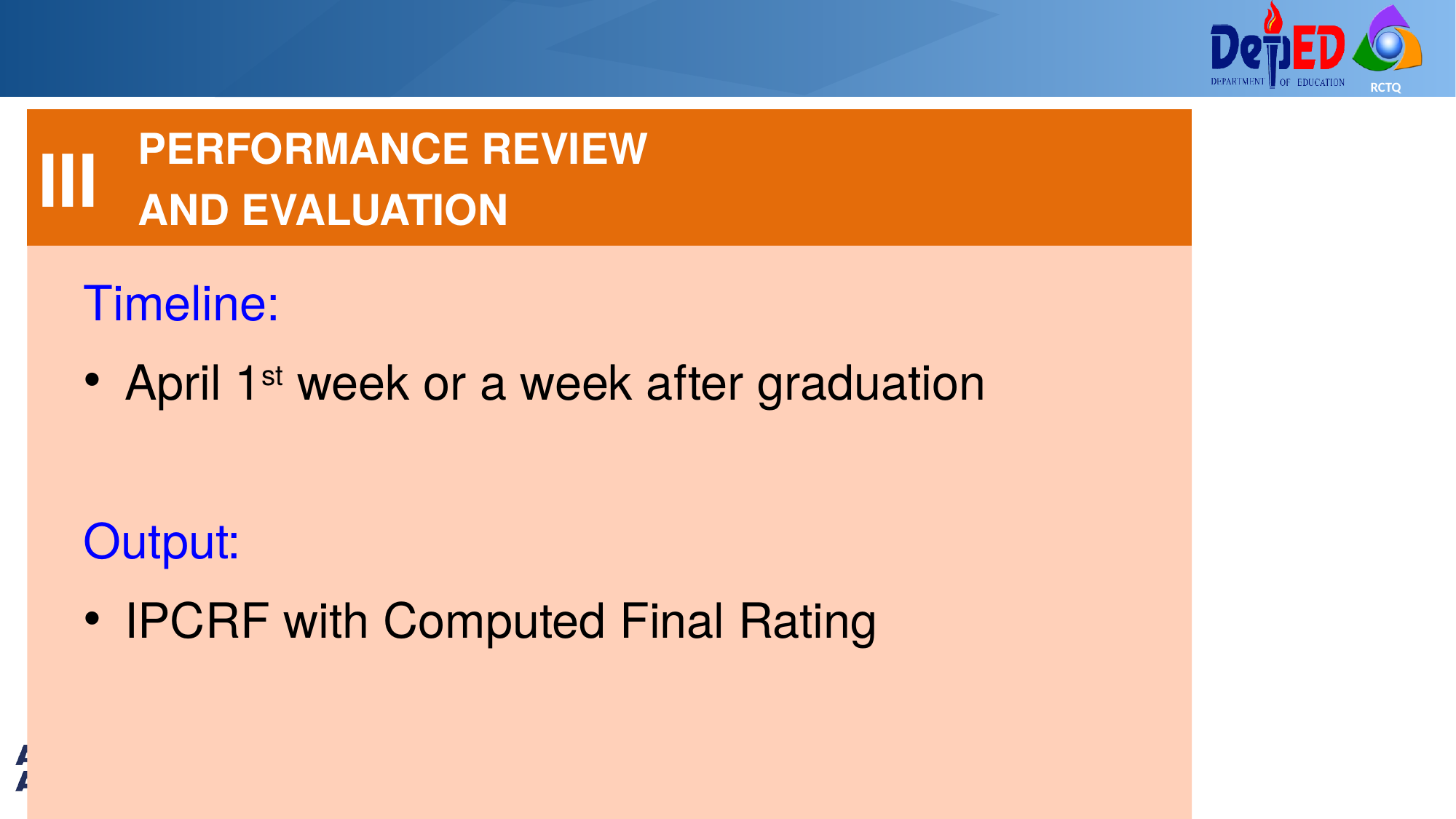

| III | PERFORMANCE REVIEW AND EVALUATION |
| --- | --- |

Timeline:
April 1st week or a week after graduation

Output:
IPCRF with Computed Final Rating